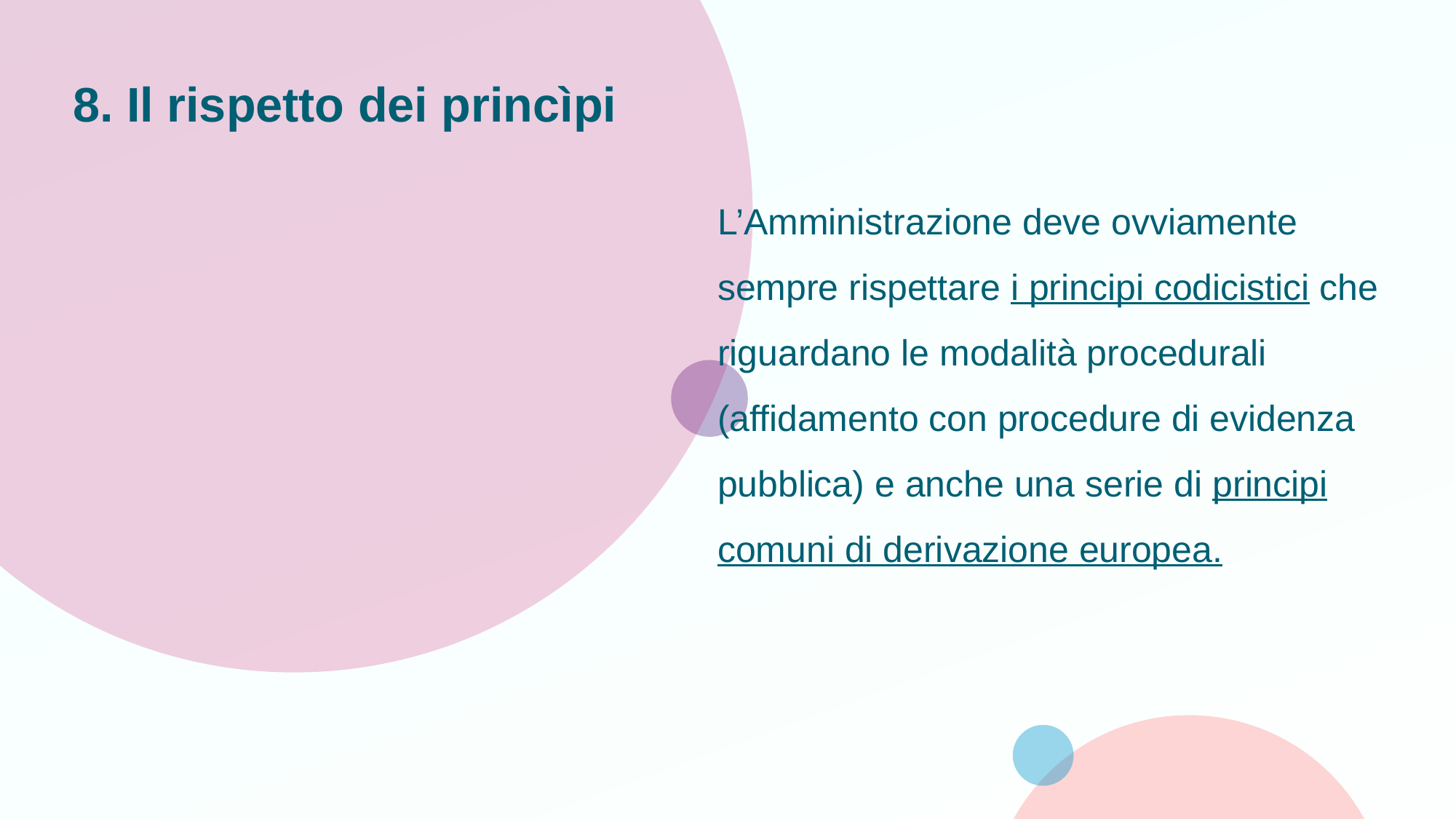

# 8. Il rispetto dei princìpi
L’Amministrazione deve ovviamente sempre rispettare i principi codicistici che riguardano le modalità procedurali (affidamento con procedure di evidenza pubblica) e anche una serie di principi comuni di derivazione europea.